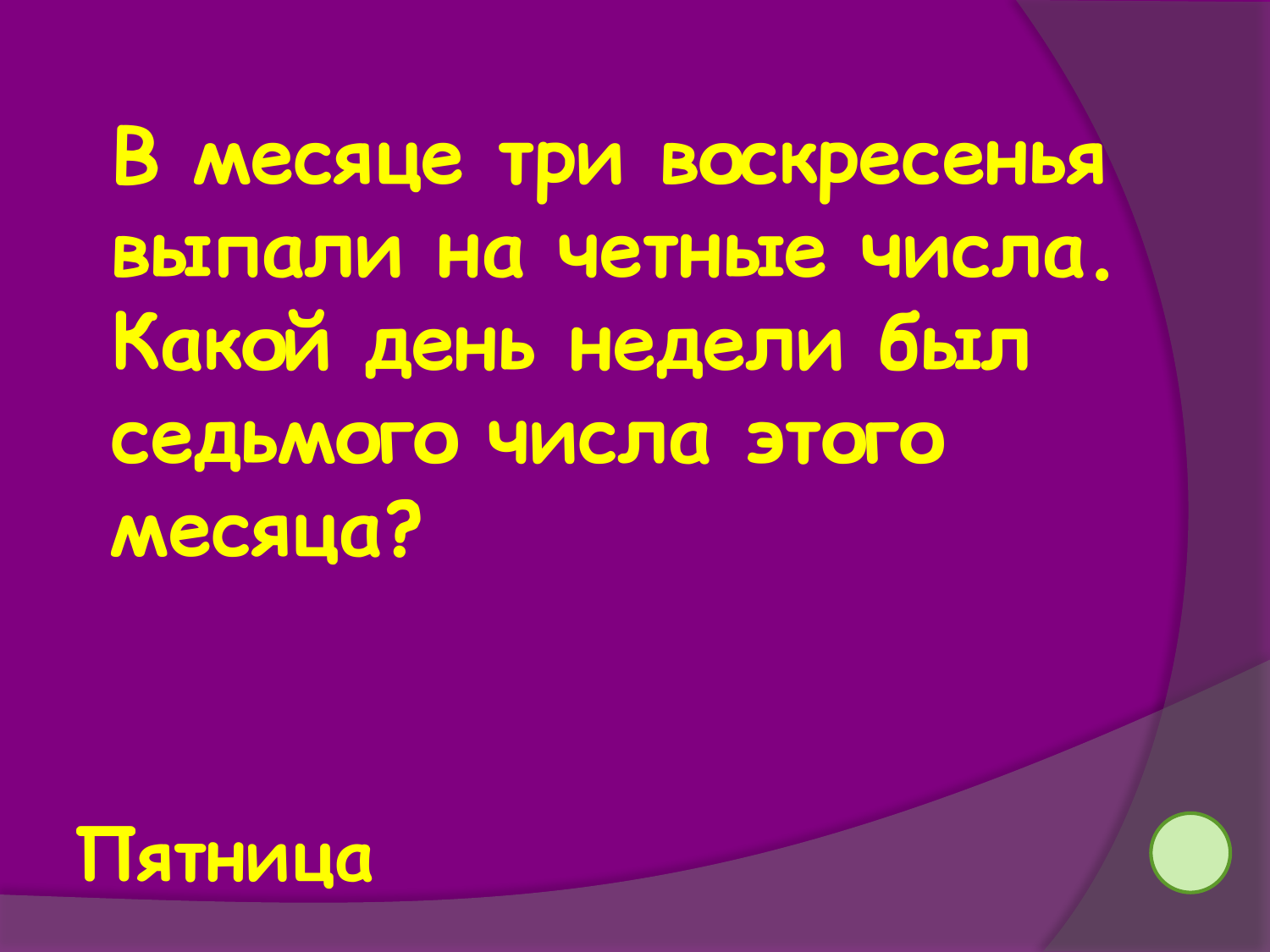

В месяце три воскресенья выпали на четные числа. Какой день недели был седьмого числа этого месяца?
Пятница